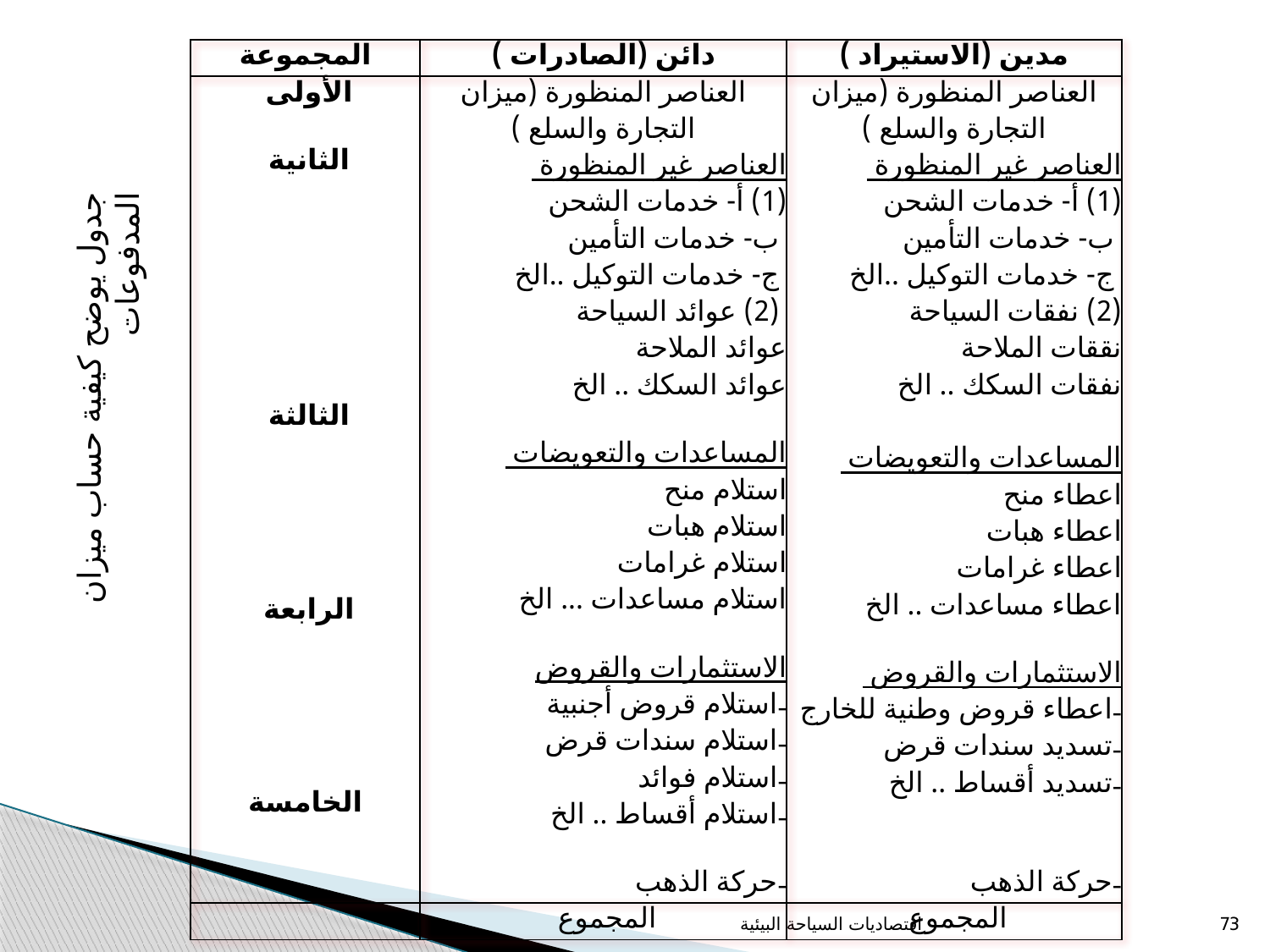

| المجموعة | دائن (الصادرات ) | مدين (الاستيراد ) |
| --- | --- | --- |
| الأولى الثانية الثالثة الرابعة الخامسة | العناصر المنظورة (ميزان التجارة والسلع ) العناصر غير المنظورة (1) أ- خدمات الشحن ب- خدمات التأمين ج- خدمات التوكيل ..الخ (2) عوائد السياحة عوائد الملاحة عوائد السكك .. الخ المساعدات والتعويضات استلام منح استلام هبات استلام غرامات استلام مساعدات ... الخ الاستثمارات والقروض استلام قروض أجنبية استلام سندات قرض استلام فوائد استلام أقساط .. الخ حركة الذهب | العناصر المنظورة (ميزان التجارة والسلع ) العناصر غير المنظورة (1) أ- خدمات الشحن ب- خدمات التأمين ج- خدمات التوكيل ..الخ (2) نفقات السياحة نققات الملاحة نفقات السكك .. الخ المساعدات والتعويضات اعطاء منح اعطاء هبات اعطاء غرامات اعطاء مساعدات .. الخ الاستثمارات والقروض اعطاء قروض وطنية للخارج تسديد سندات قرض تسديد أقساط .. الخ حركة الذهب |
|  | المجموع | المجموع |
جدول يوضح كيفية حساب ميزان المدفوعات
اقتصاديات السياحة البيئية
73